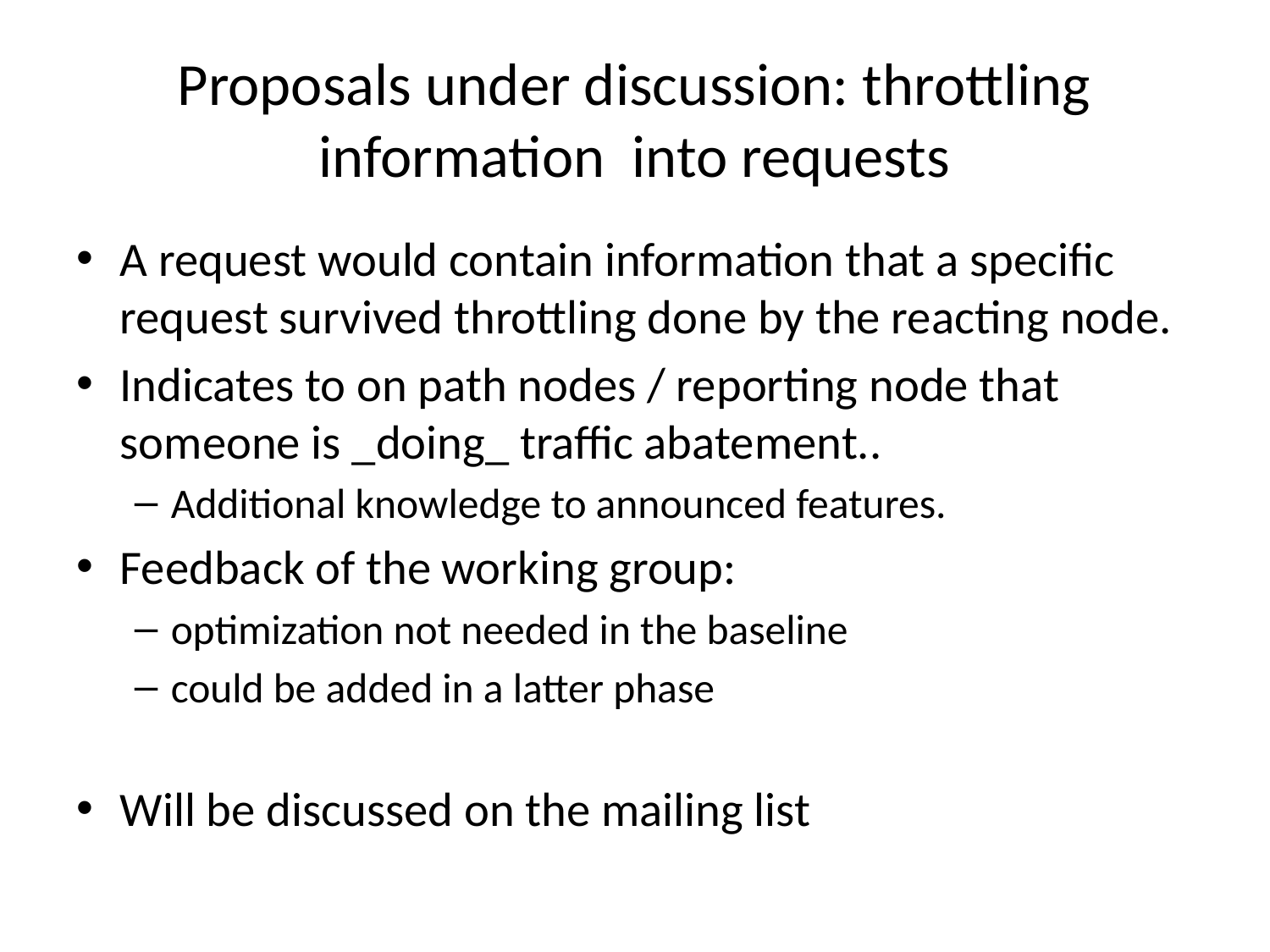

# Proposals under discussion: throttling information  into requests
A request would contain information that a specific request survived throttling done by the reacting node.
Indicates to on path nodes / reporting node that someone is _doing_ traffic abatement..
Additional knowledge to announced features.
Feedback of the working group:
optimization not needed in the baseline
could be added in a latter phase

Will be discussed on the mailing list